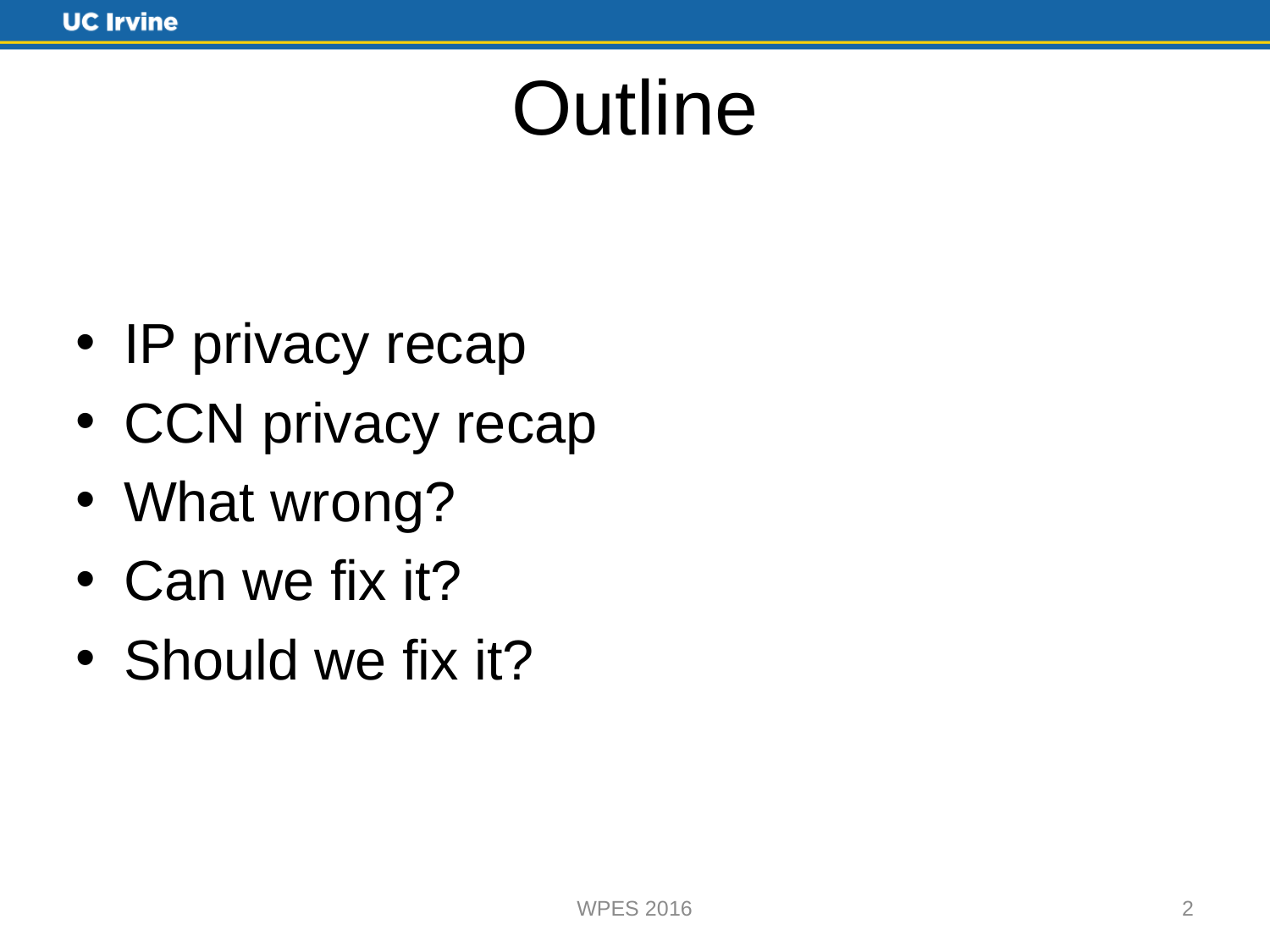

# Outline

IP privacy recap
CCN privacy recap
What wrong?
Can we fix it?
Should we fix it?

WPES 2016
2